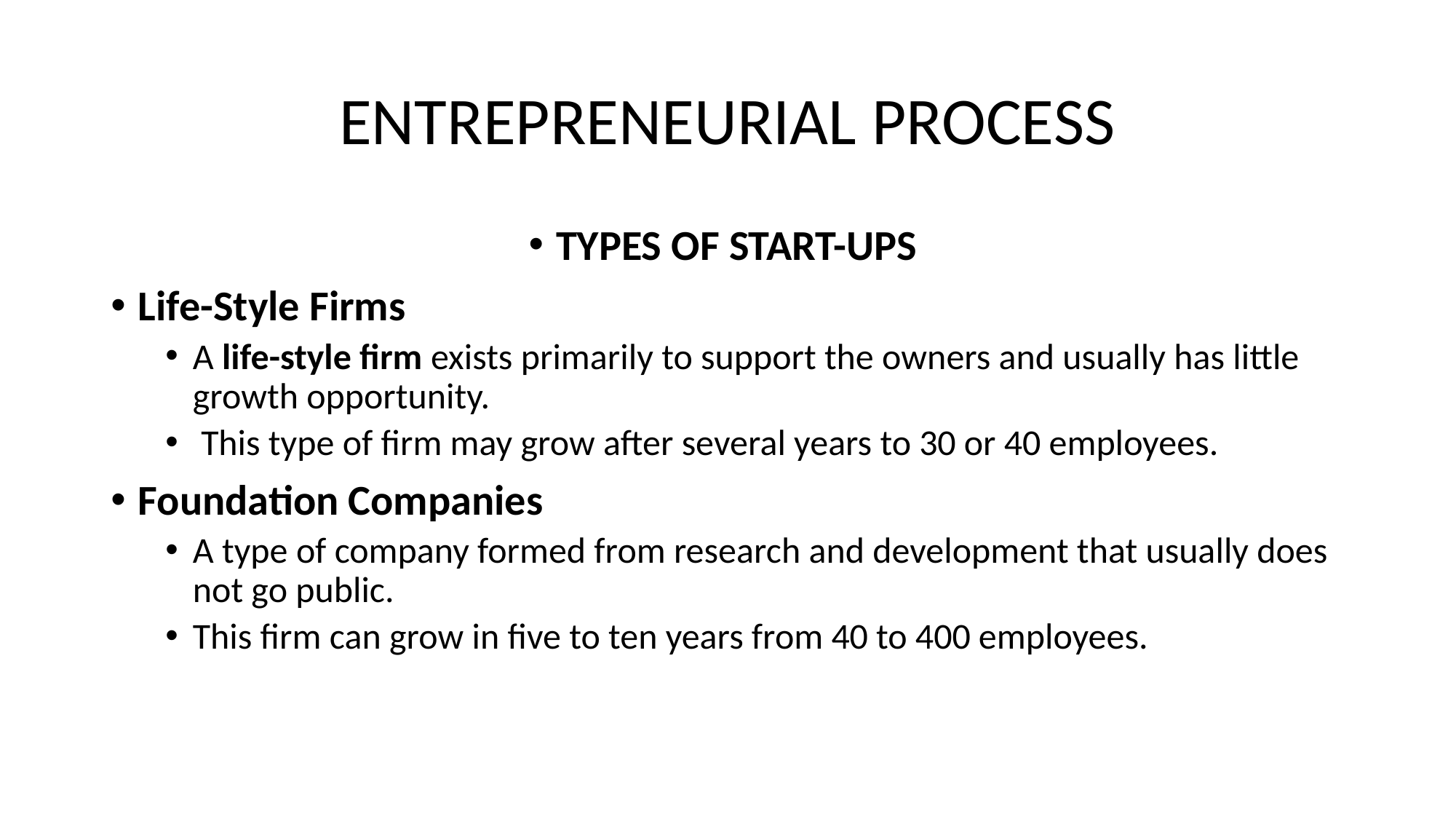

# ENTREPRENEURIAL PROCESS
TYPES OF START-UPS
Life-Style Firms
A life-style firm exists primarily to support the owners and usually has little growth opportunity.
 This type of firm may grow after several years to 30 or 40 employees.
Foundation Companies
A type of company formed from research and development that usually does not go public.
This firm can grow in five to ten years from 40 to 400 employees.